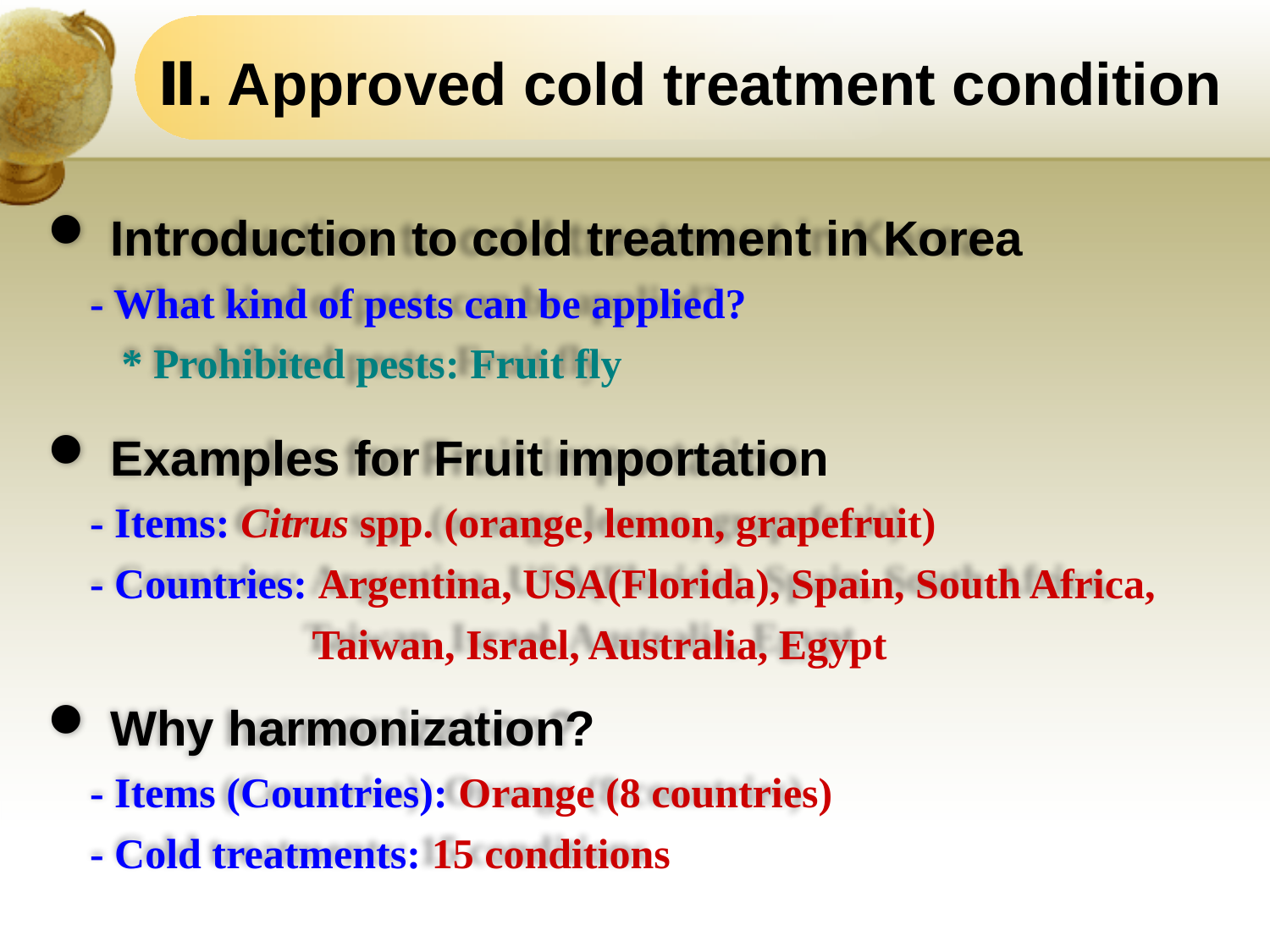

Ⅱ. Approved cold treatment condition
 Introduction to cold treatment in Korea
    - What kind of pests can be applied?
       * Prohibited pests: Fruit fly
 Examples for Fruit importation
    - Items: Citrus spp. (orange, lemon, grapefruit)
    - Countries: Argentina, USA(Florida), Spain, South Africa,
                         Taiwan, Israel, Australia, Egypt
 Why harmonization?
    - Items (Countries): Orange (8 countries)
    - Cold treatments: 15 conditions